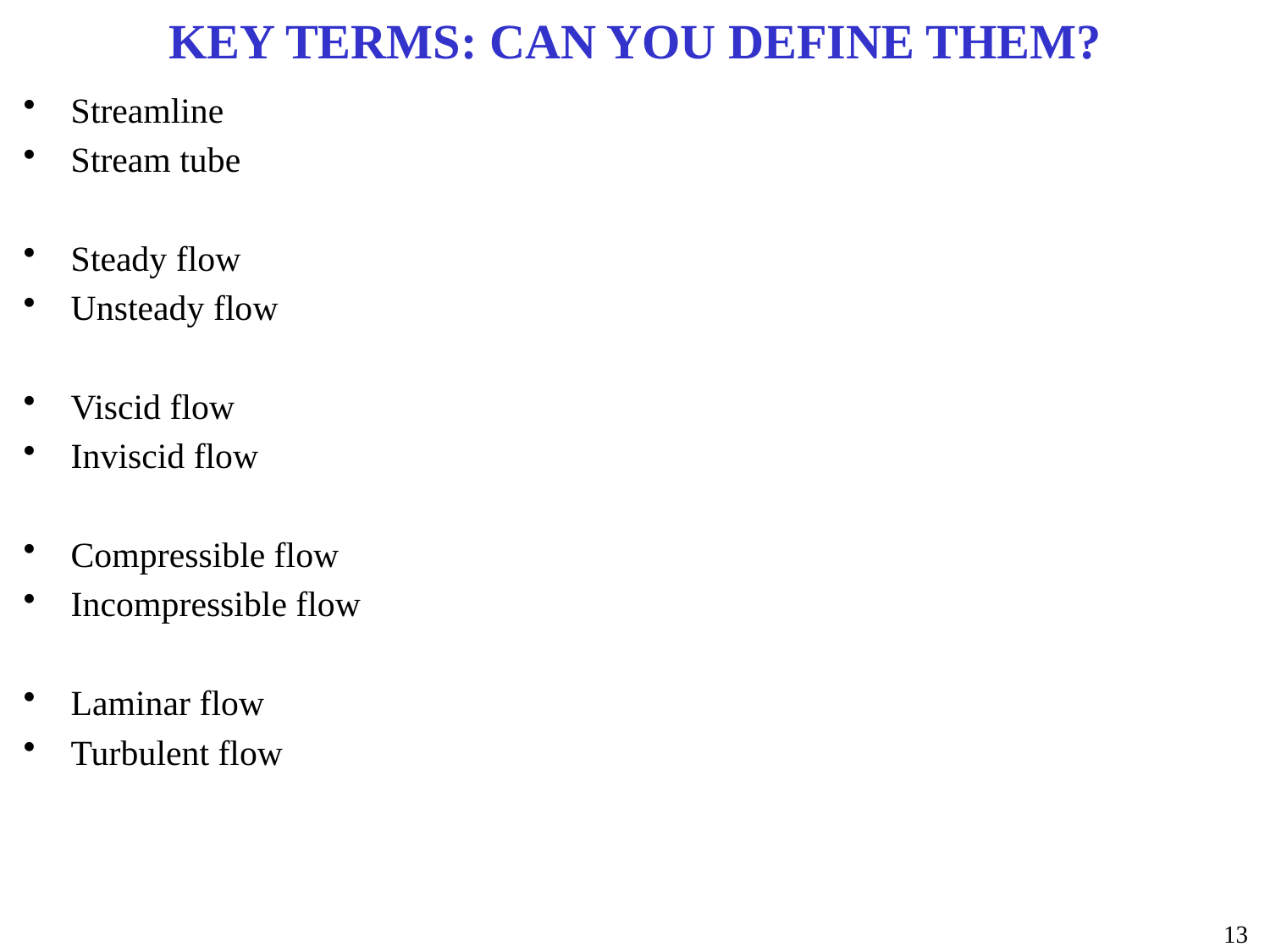

# KEY TERMS: CAN YOU DEFINE THEM?
Streamline
Stream tube

Steady flow
Unsteady flow

Viscid flow
Inviscid flow

Compressible flow
Incompressible flow

Laminar flow
Turbulent flow

13